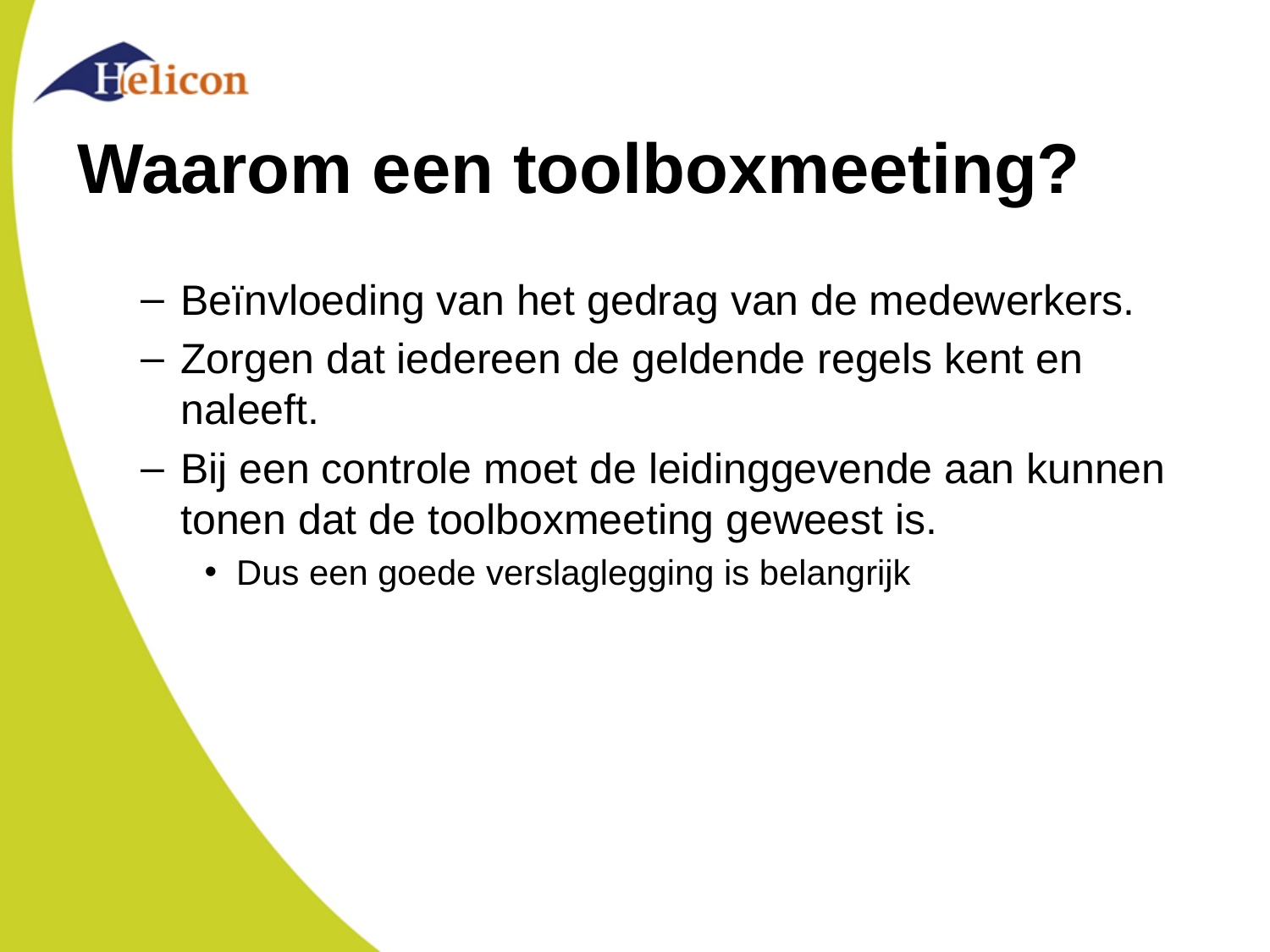

# Waarom een toolboxmeeting?
Beïnvloeding van het gedrag van de medewerkers.
Zorgen dat iedereen de geldende regels kent en naleeft.
Bij een controle moet de leidinggevende aan kunnen tonen dat de toolboxmeeting geweest is.
Dus een goede verslaglegging is belangrijk